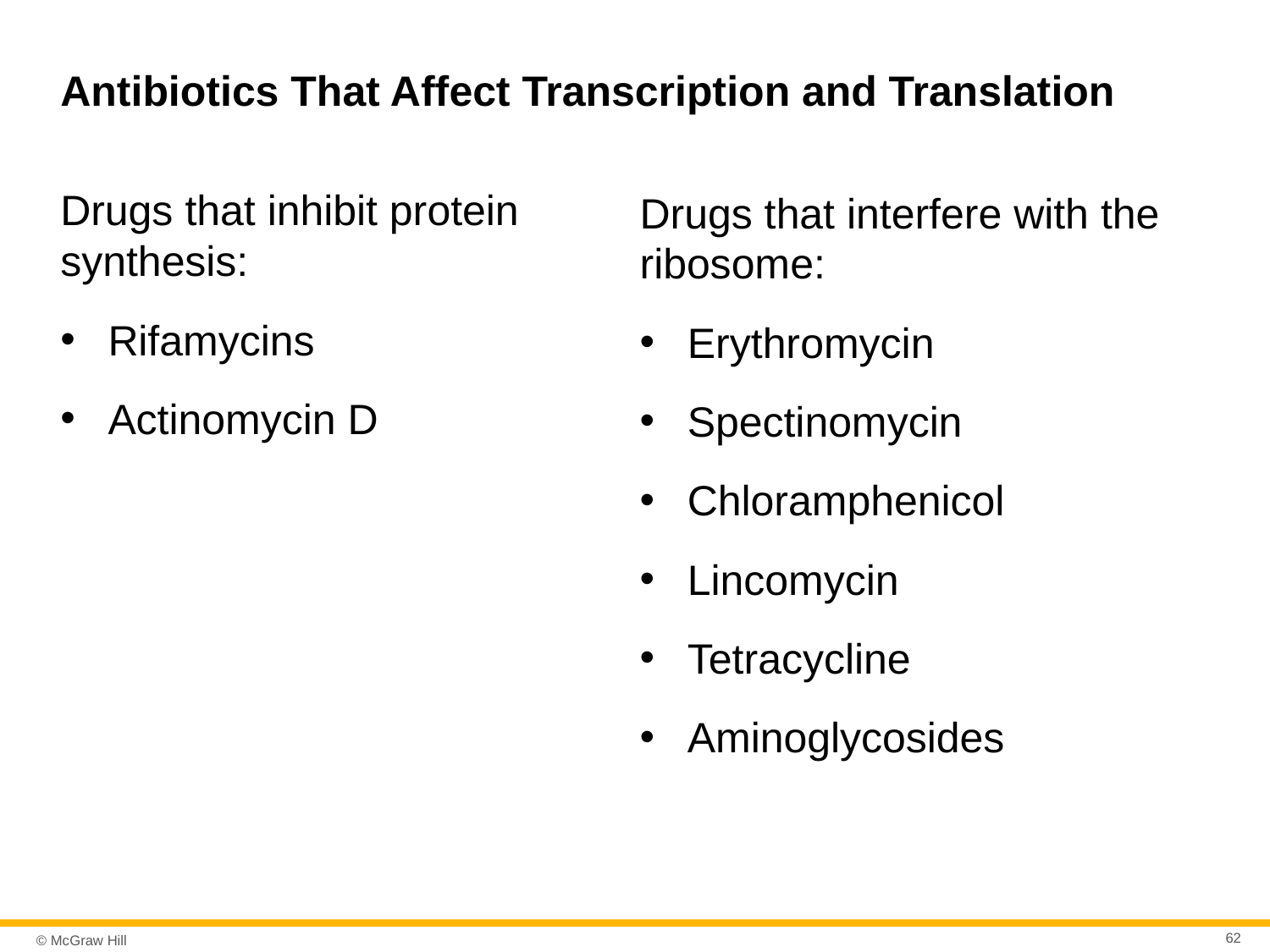

# Antibiotics That Affect Transcription and Translation
Drugs that inhibit protein synthesis:
Rifamycins
Actinomycin D
Drugs that interfere with the ribosome:
Erythromycin
Spectinomycin
Chloramphenicol
Lincomycin
Tetracycline
Aminoglycosides